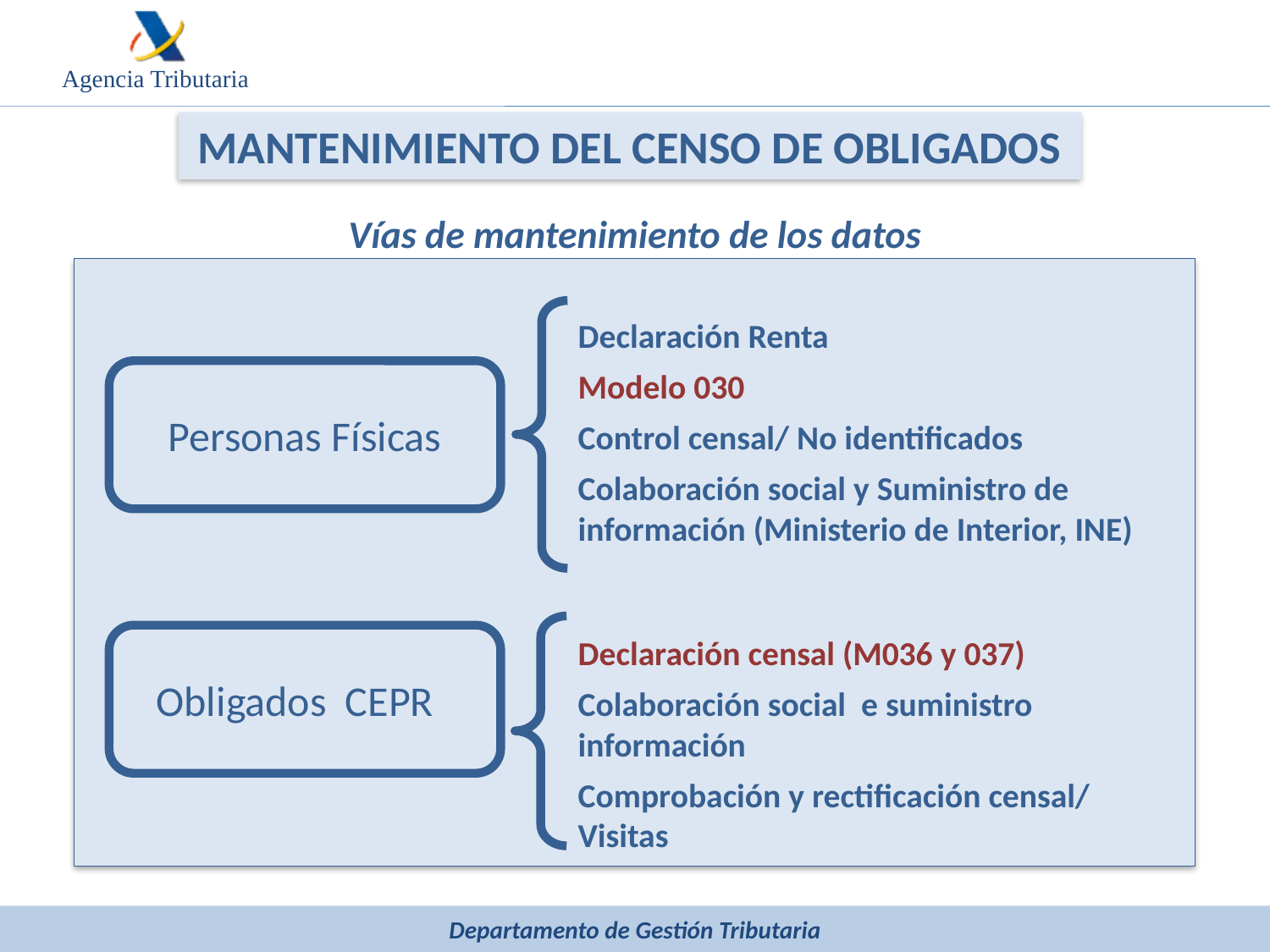

MANTENIMIENTO DEL CENSO DE OBLIGADOS
Vías de mantenimiento de los datos

Declaración Renta
Modelo 030
Control censal/ No identificados
Colaboración social y Suministro de información (Ministerio de Interior, INE)

Personas Físicas

Declaración censal (M036 y 037)
Colaboración social  e suministro información
Comprobación y rectificación censal/ Visitas

Obligados  CEPR